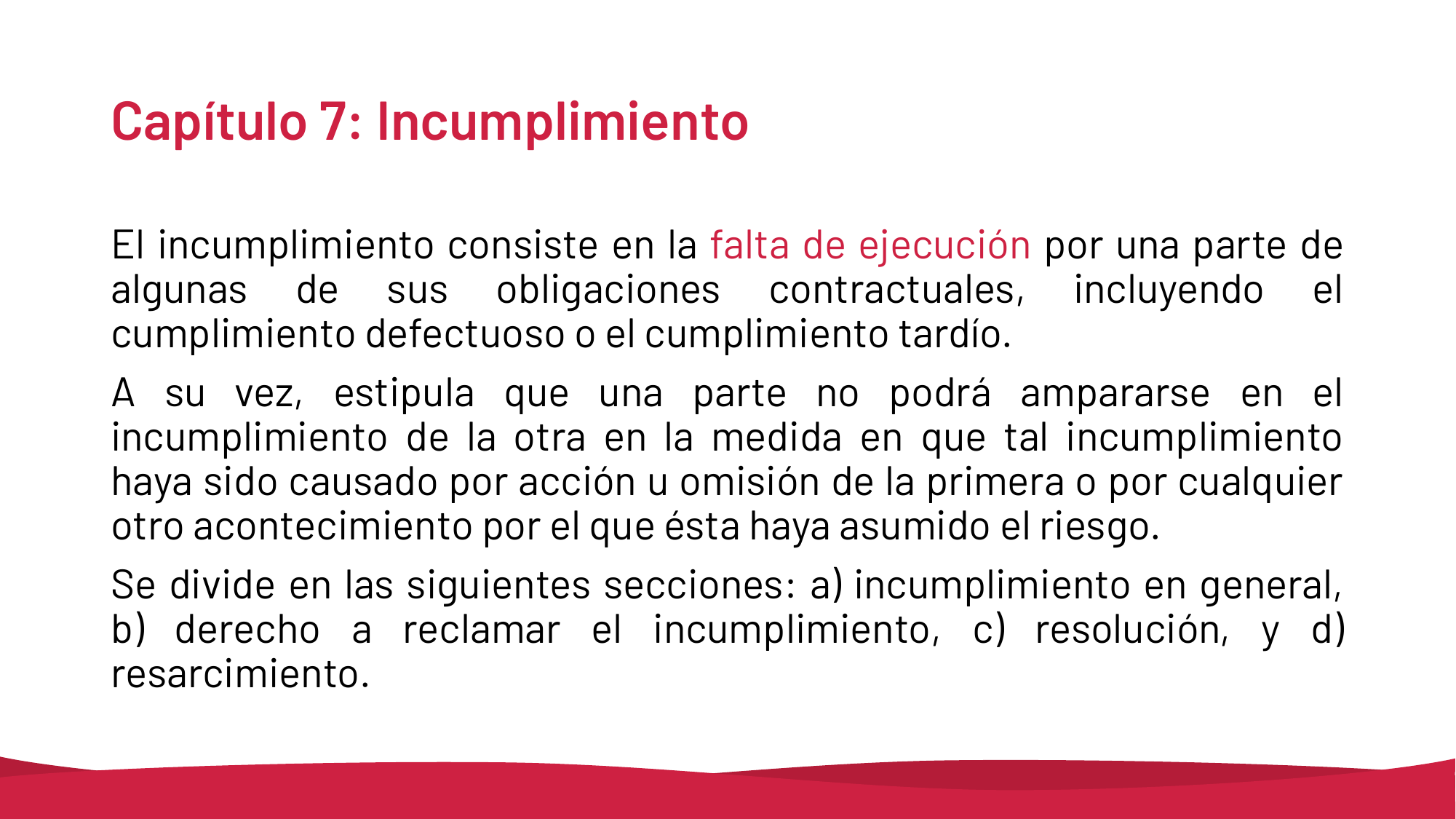

# Capítulo 7: Incumplimiento
El incumplimiento consiste en la falta de ejecución por una parte de algunas de sus obligaciones contractuales, incluyendo el cumplimiento defectuoso o el cumplimiento tardío.
A su vez, estipula que una parte no podrá ampararse en el incumplimiento de la otra en la medida en que tal incumplimiento haya sido causado por acción u omisión de la primera o por cualquier otro acontecimiento por el que ésta haya asumido el riesgo.
Se divide en las siguientes secciones: a) incumplimiento en general, b) derecho a reclamar el incumplimiento, c) resolución, y d) resarcimiento.